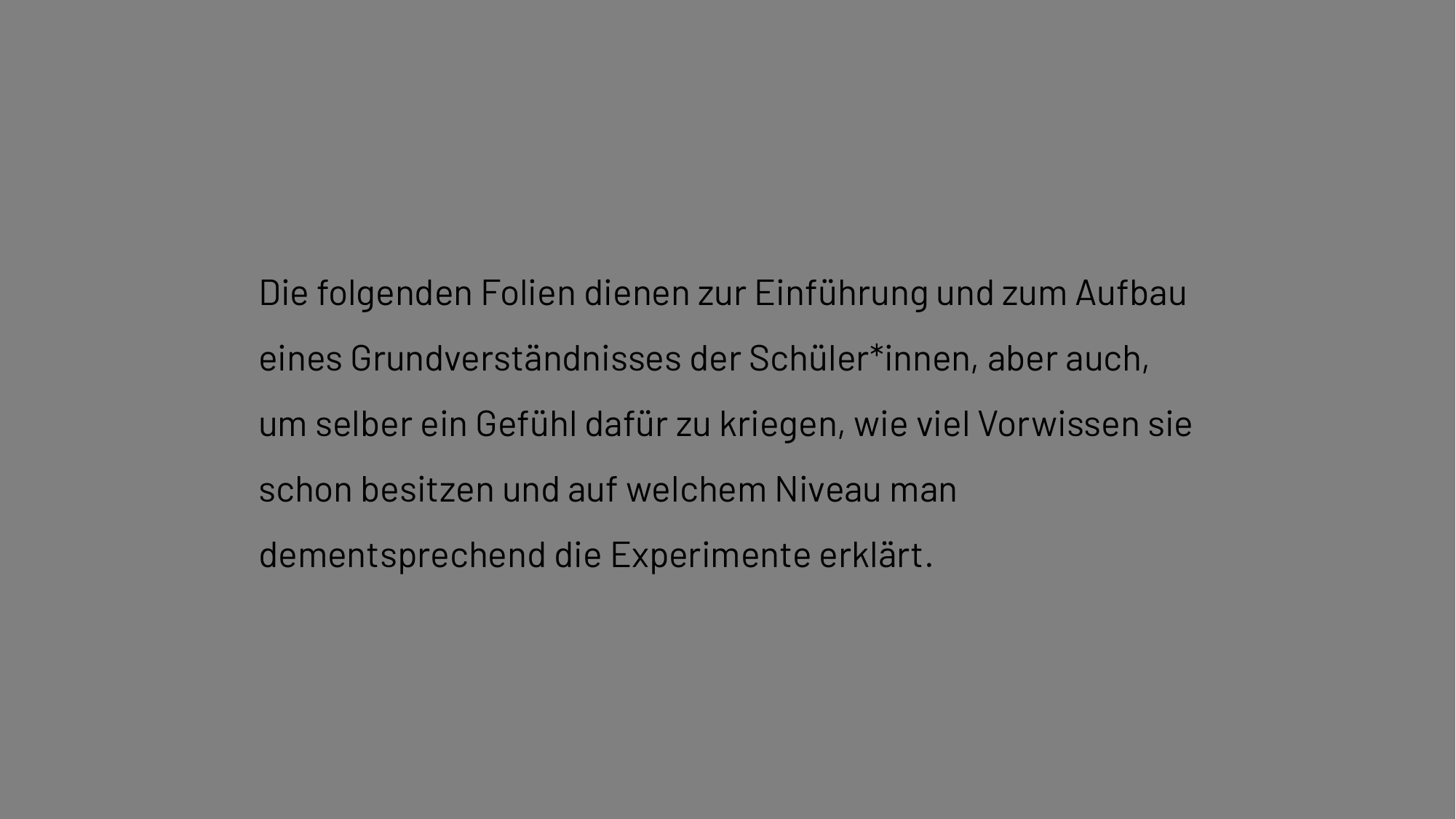

Die folgenden Folien dienen zur Einführung und zum Aufbau eines Grundverständnisses der Schüler*innen, aber auch, um selber ein Gefühl dafür zu kriegen, wie viel Vorwissen sie schon besitzen und auf welchem Niveau man dementsprechend die Experimente erklärt.